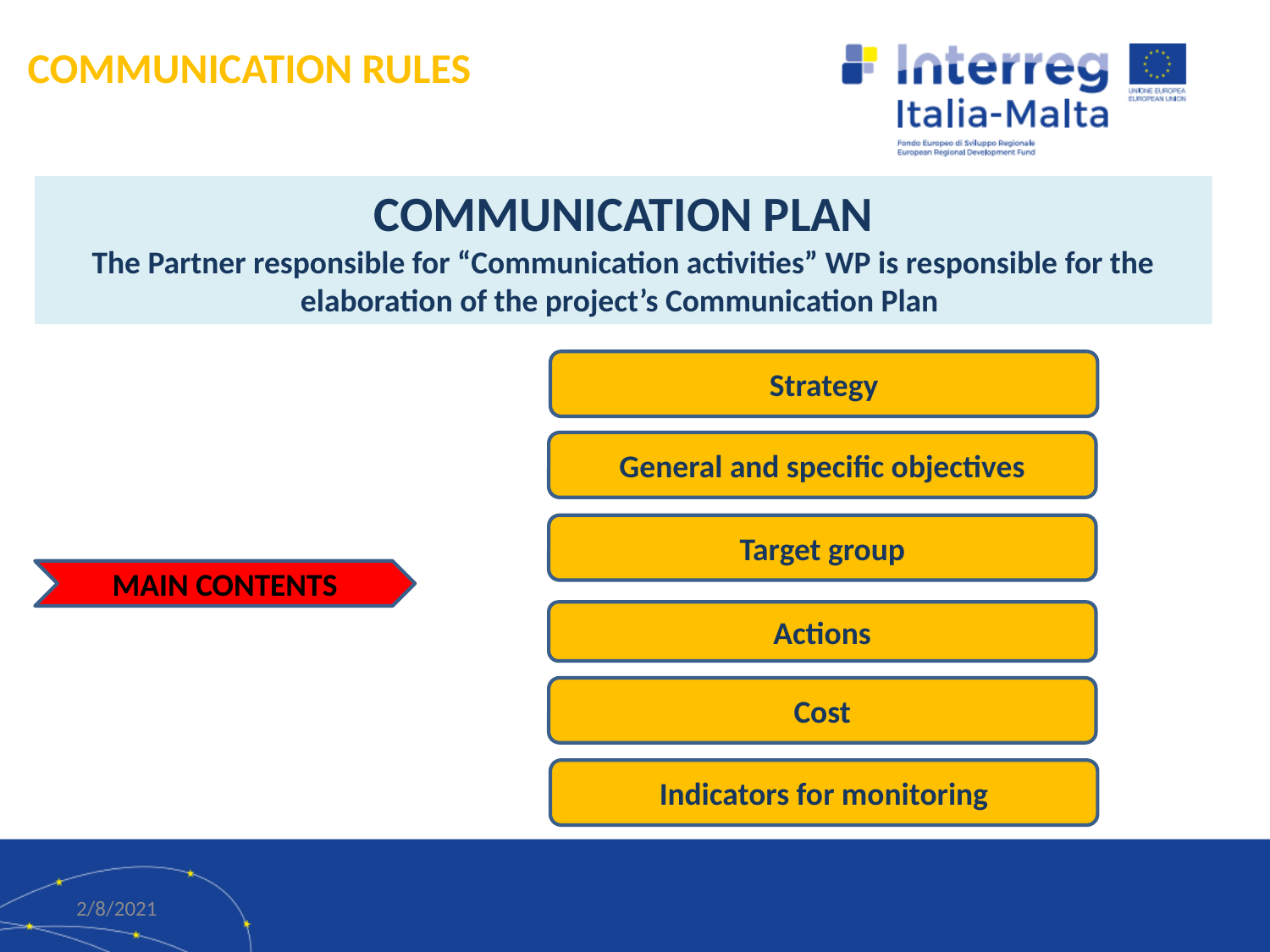

# COMMUNICATION RULES
COMMUNICATION PLAN
The Partner responsible for “Communication activities” WP is responsible for the elaboration of the project’s Communication Plan
Strategy
General and specific objectives
Target group
MAIN CONTENTS
Actions
Cost
Indicators for monitoring
2/8/2021

33